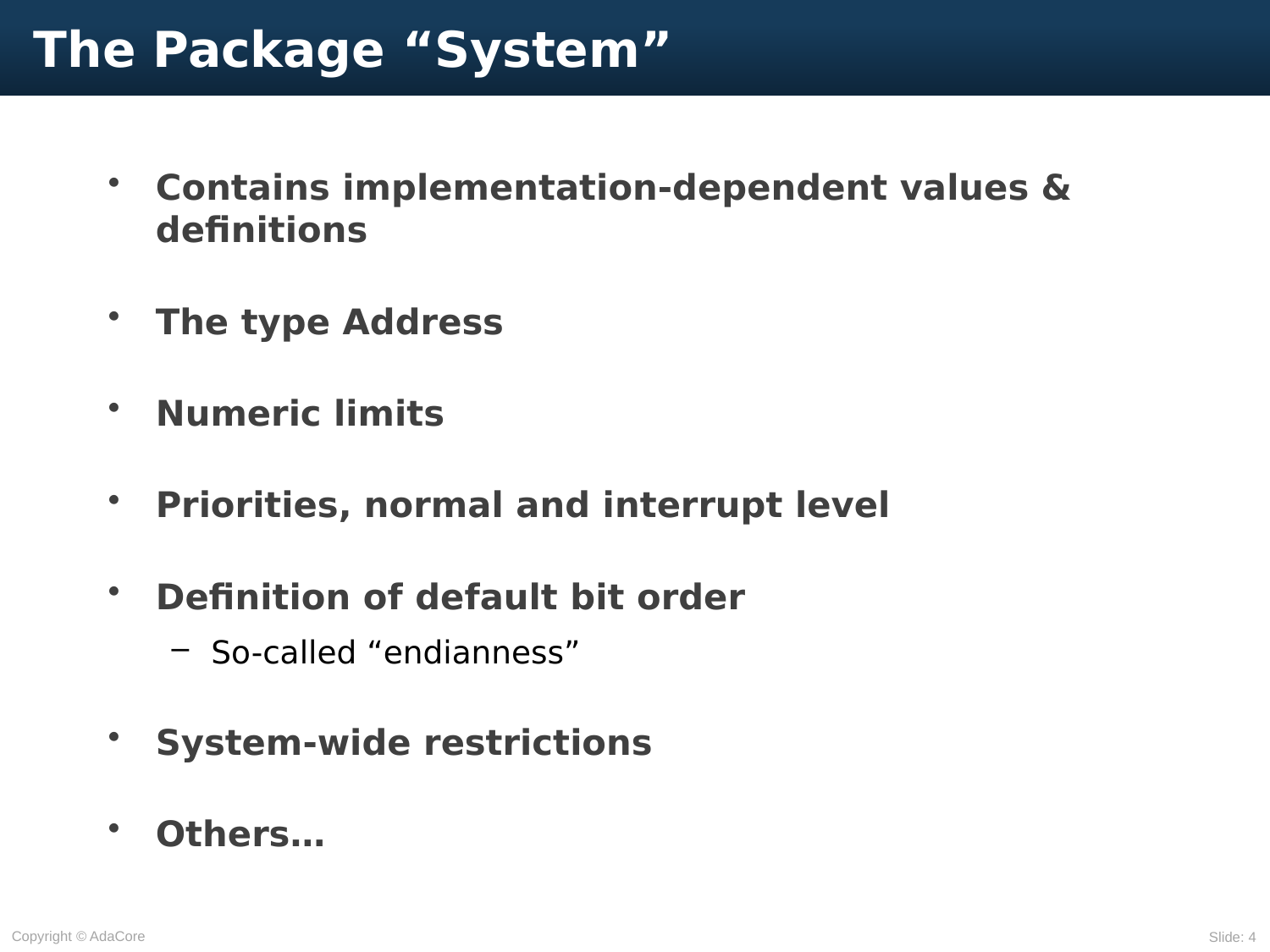

# The Package “System”
Contains implementation-dependent values & definitions
The type Address
Numeric limits
Priorities, normal and interrupt level
Definition of default bit order
So-called “endianness”
System-wide restrictions
Others…